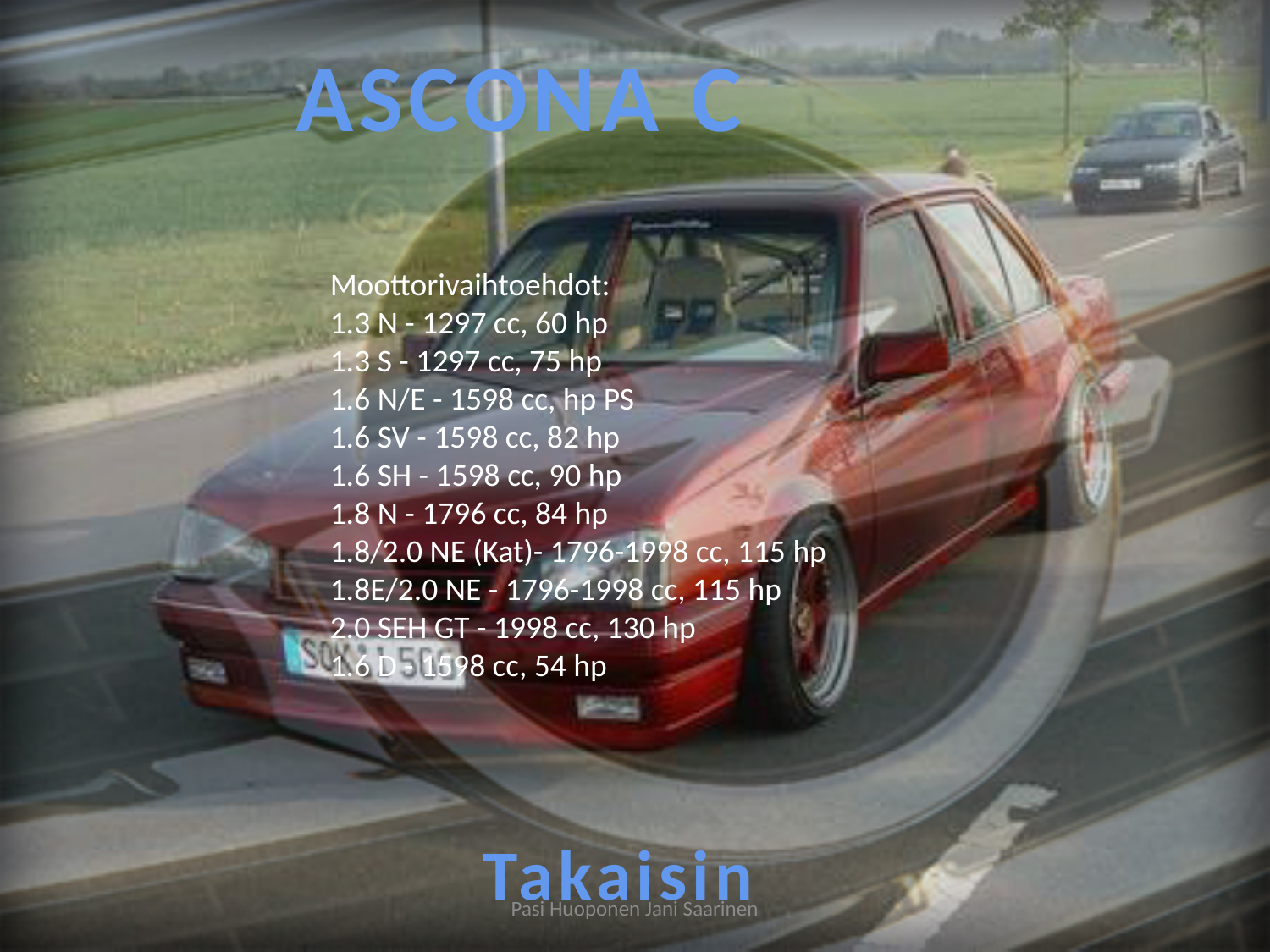

ASCONA C
Moottorivaihtoehdot:
1.3 N - 1297 cc, 60 hp
1.3 S - 1297 cc, 75 hp
1.6 N/E - 1598 cc, hp PS
1.6 SV - 1598 cc, 82 hp
1.6 SH - 1598 cc, 90 hp
1.8 N - 1796 cc, 84 hp
1.8/2.0 NE (Kat)- 1796-1998 cc, 115 hp
1.8E/2.0 NE - 1796-1998 cc, 115 hp
2.0 SEH GT - 1998 cc, 130 hp
1.6 D - 1598 cc, 54 hp
Takaisin
Pasi Huoponen Jani Saarinen